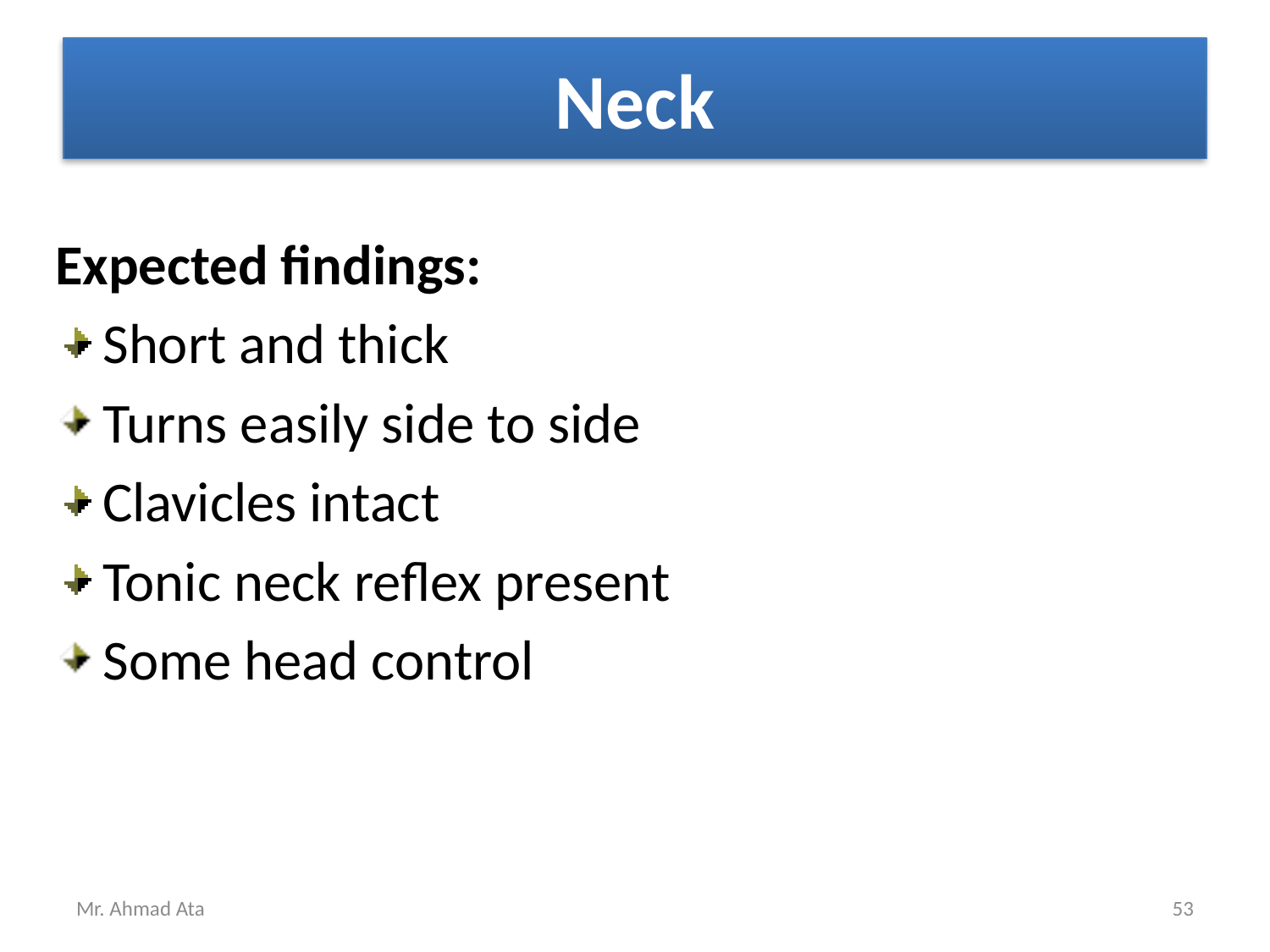

# Neck
Expected findings:
Short and thick
Turns easily side to side
Clavicles intact
Tonic neck reflex present
Some head control

Mr. Ahmad Ata
53